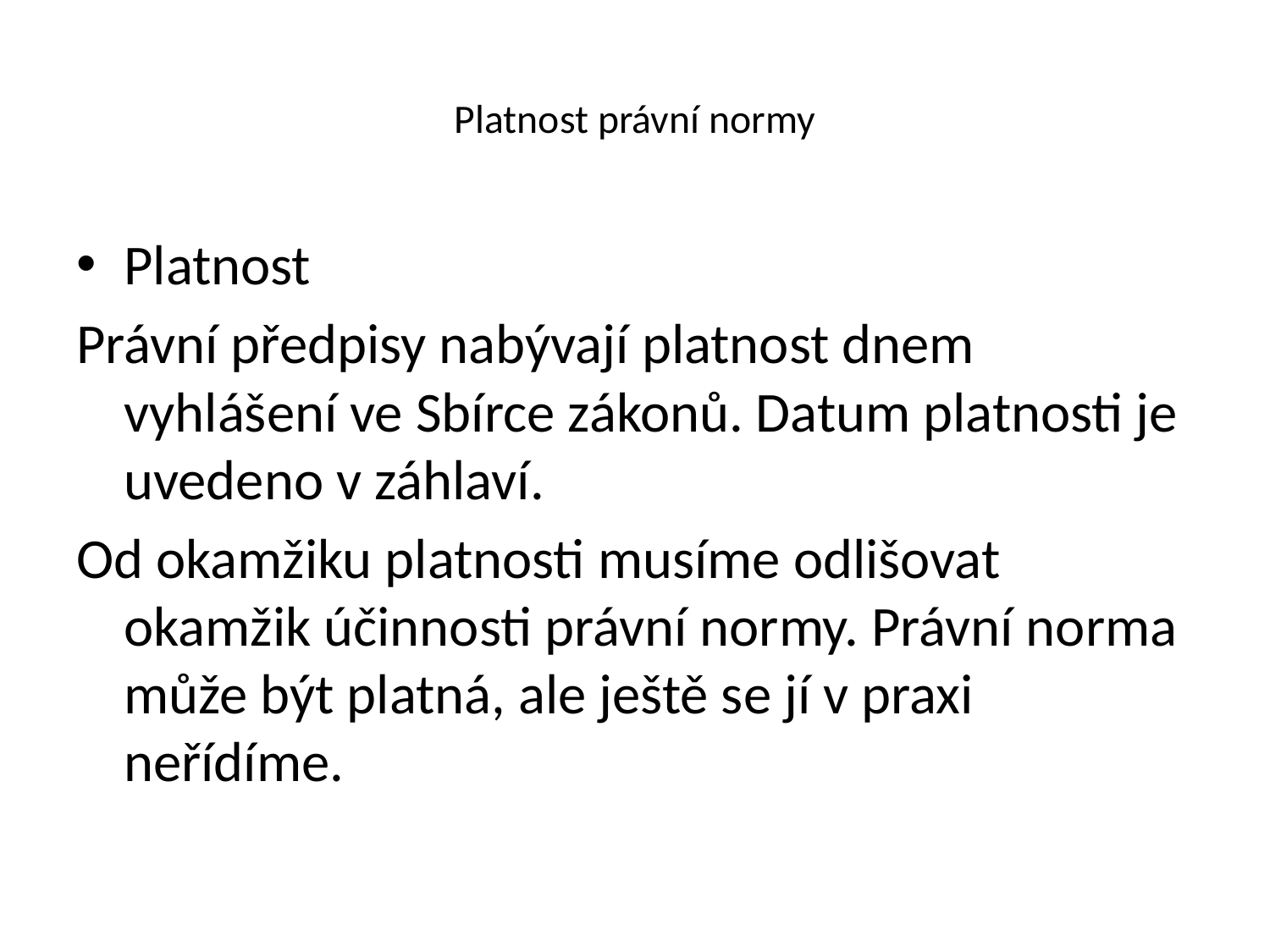

# Platnost právní normy
Platnost
Právní předpisy nabývají platnost dnem vyhlášení ve Sbírce zákonů. Datum platnosti je uvedeno v záhlaví.
Od okamžiku platnosti musíme odlišovat okamžik účinnosti právní normy. Právní norma může být platná, ale ještě se jí v praxi neřídíme.